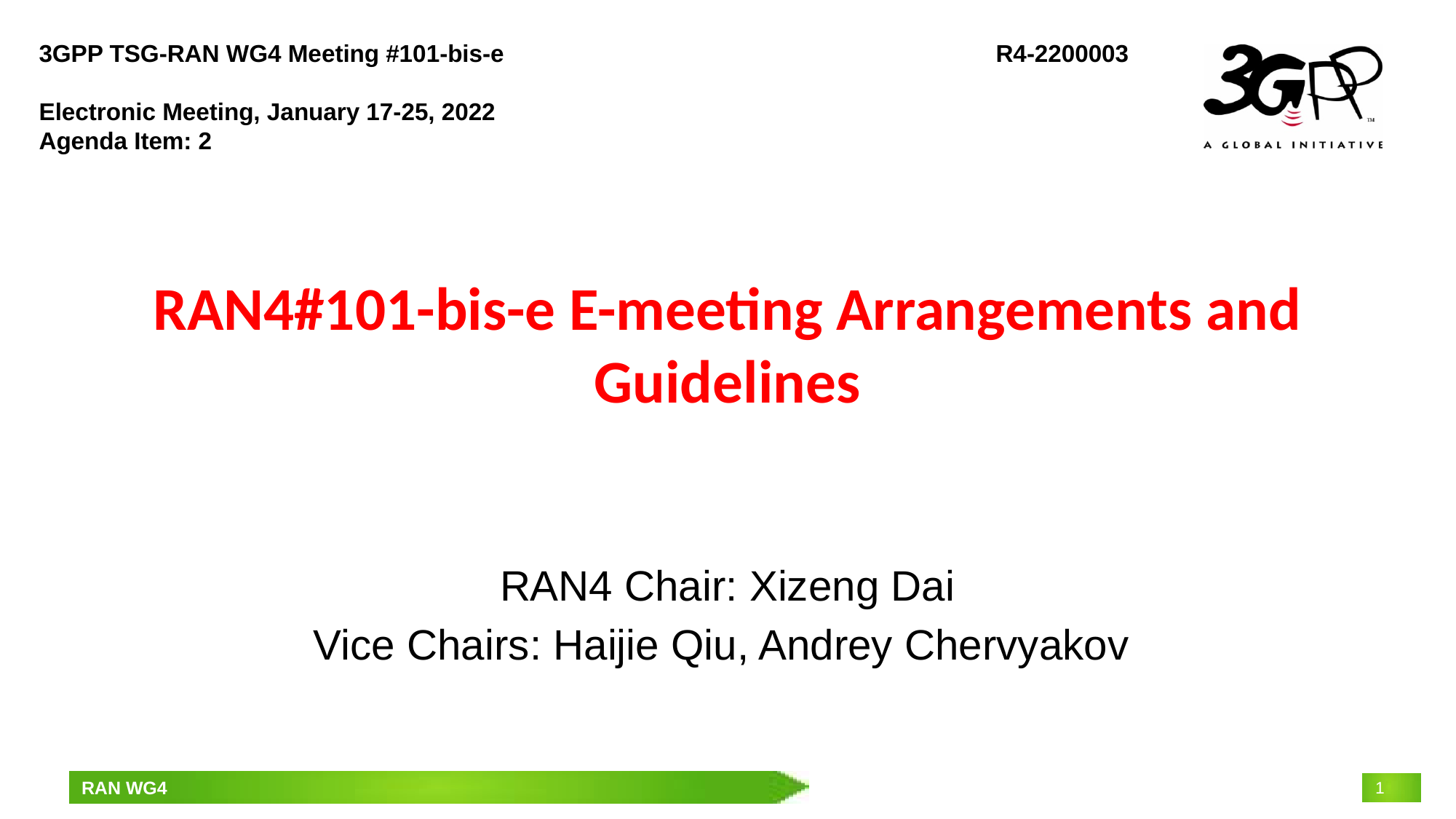

3GPP TSG-RAN WG4 Meeting #101-bis-e
Electronic Meeting, January 17-25, 2022
Agenda Item: 2

R4-2200003
# RAN4#101-bis-e E-meeting Arrangements and Guidelines
RAN4 Chair: Xizeng Dai
Vice Chairs: Haijie Qiu, Andrey Chervyakov